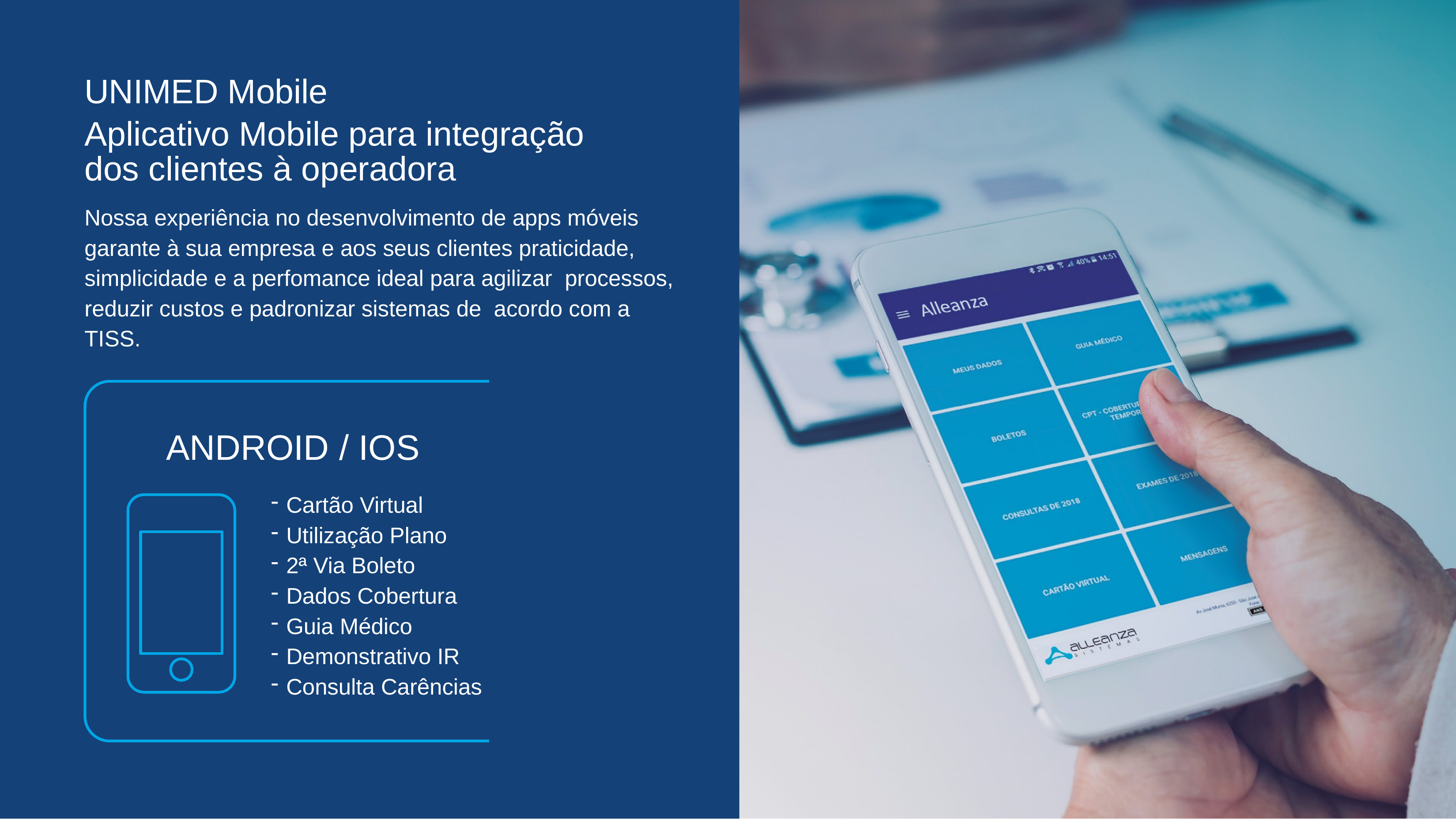

UNIMED Mobile
Aplicativo Mobile para integração  dos clientes à operadora
Nossa experiência no desenvolvimento de apps móveis  garante à sua empresa e aos seus clientes praticidade,  simplicidade e a perfomance ideal para agilizar  processos, reduzir custos e padronizar sistemas de  acordo com a TISS.

ANDROID / IOS
Cartão Virtual
Utilização Plano
2ª Via Boleto
Dados Cobertura
Guia Médico
Demonstrativo IR
Consulta Carências